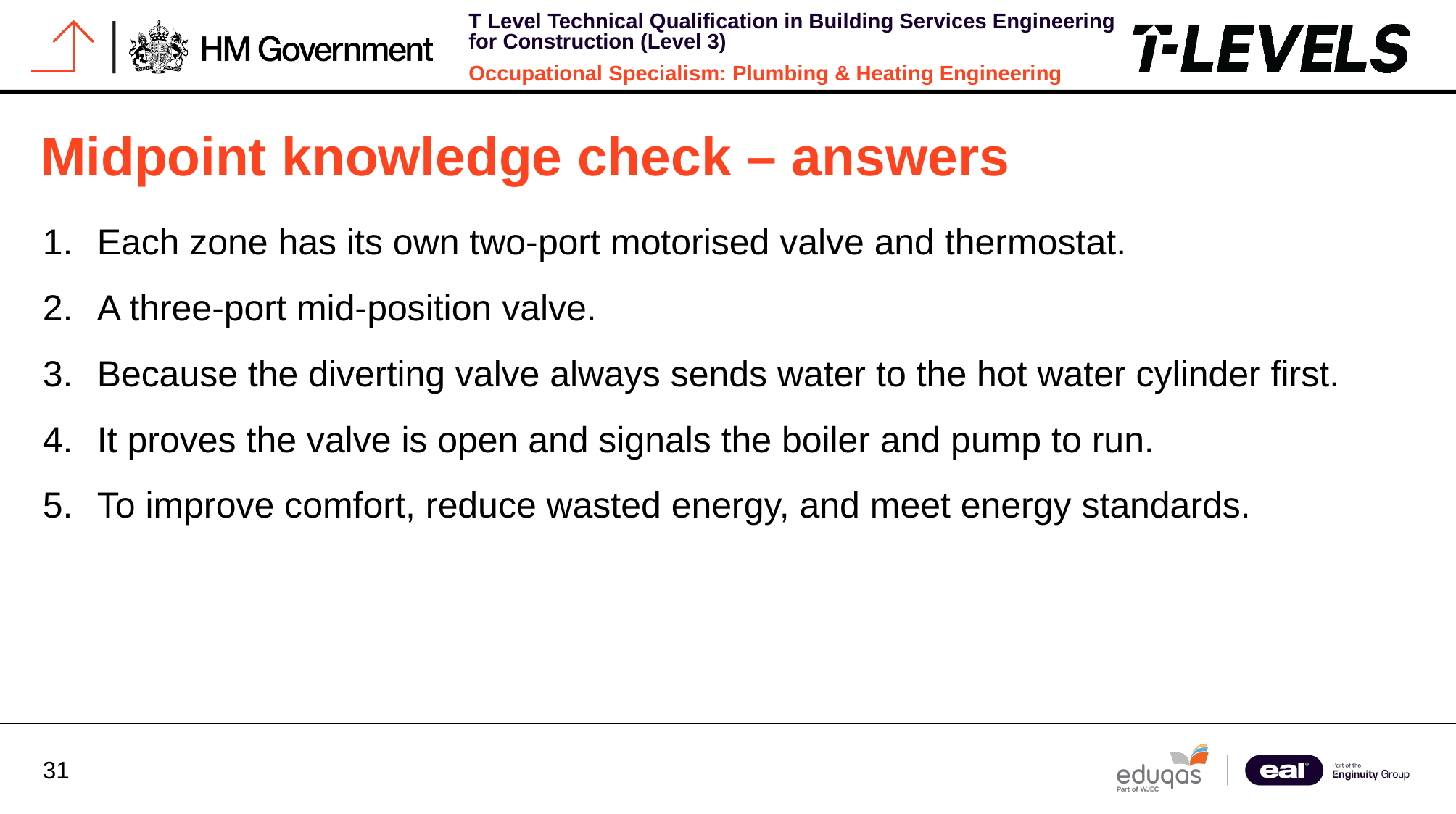

# Midpoint knowledge check – answers
Each zone has its own two-port motorised valve and thermostat.
A three-port mid-position valve.
Because the diverting valve always sends water to the hot water cylinder first.
It proves the valve is open and signals the boiler and pump to run.
To improve comfort, reduce wasted energy, and meet energy standards.